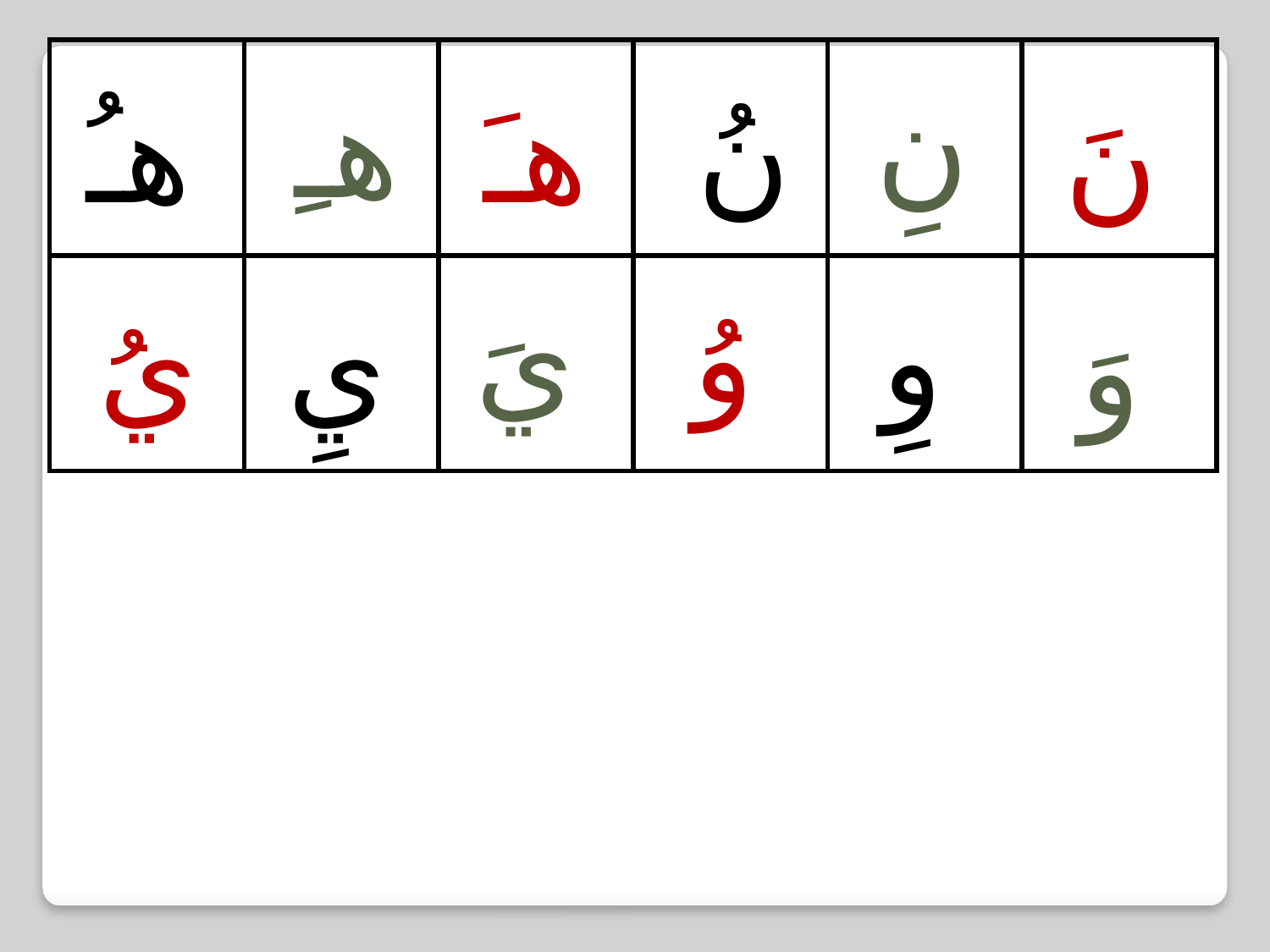

|  |  |  |  |  |  |
| --- | --- | --- | --- | --- | --- |
|  |  |  |  |  |  |
نِ
هـِ
هـُ
هـَ
نُ
نَ
وُ
يَ
وِ
يُ
يِ
وَ